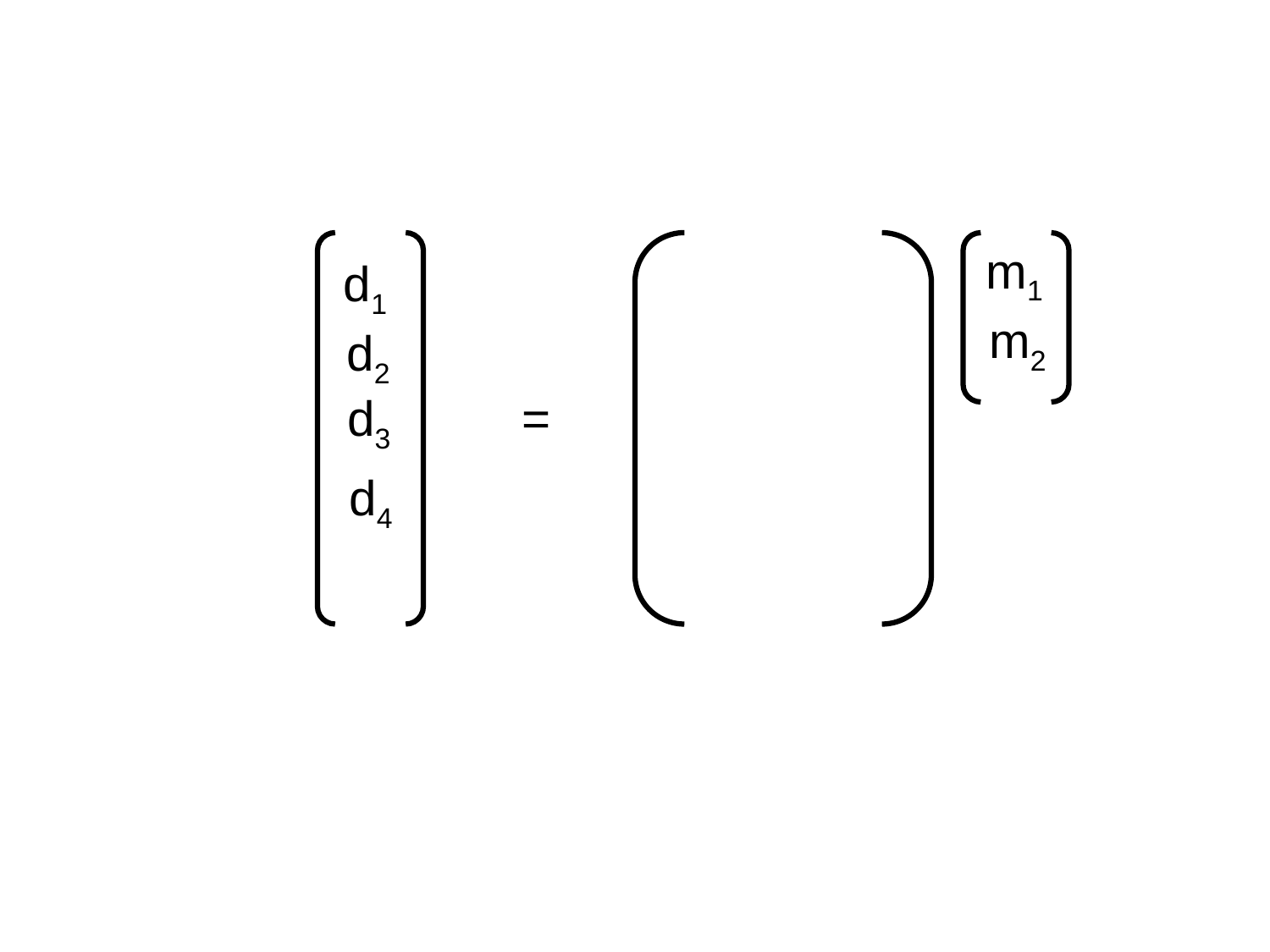

m1
d1
m2
d2
d3
=
d4